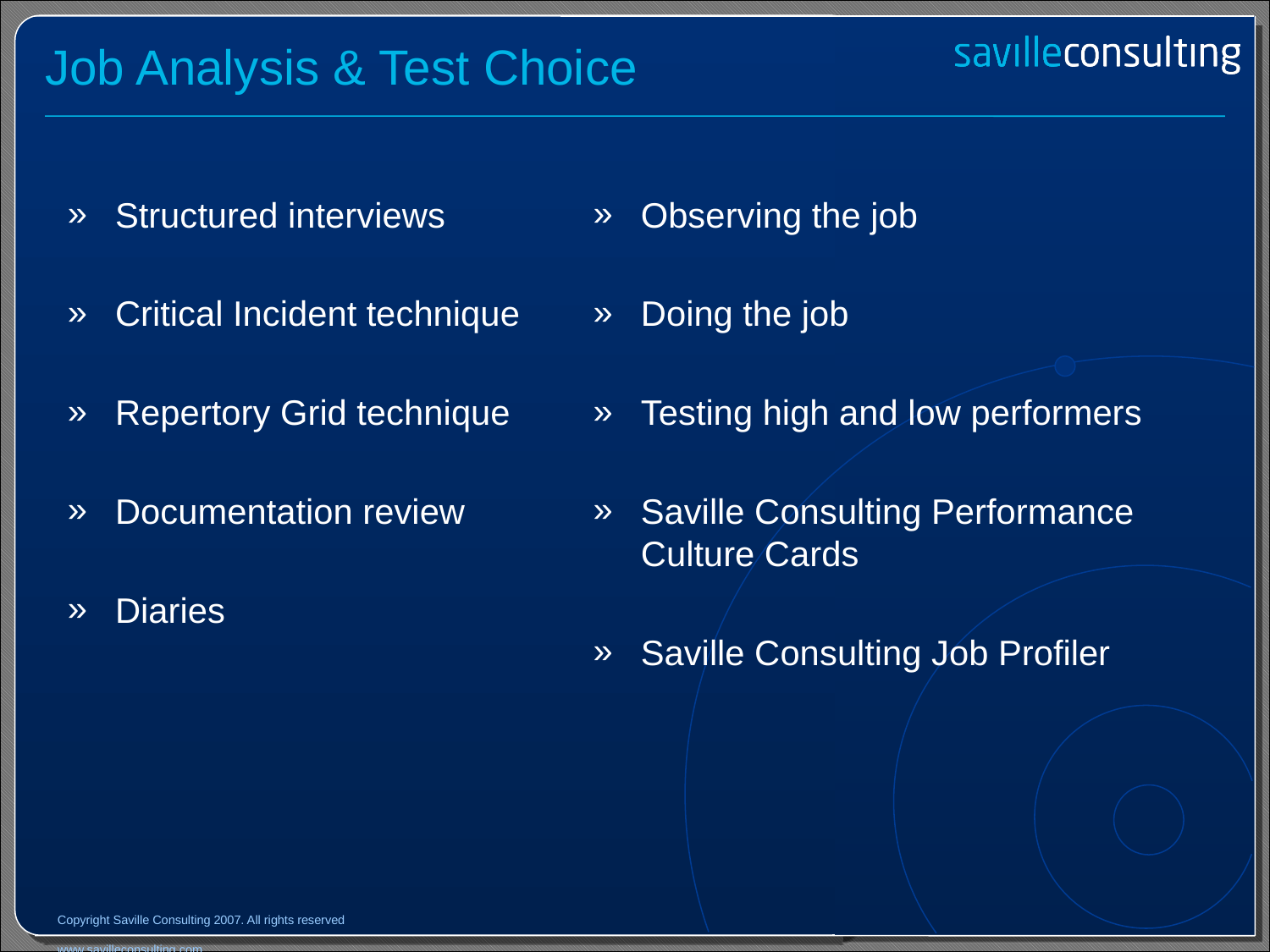

# Job Analysis & Test Choice
Structured interviews

Critical Incident technique

Repertory Grid technique

Documentation review

Diaries

Observing the job

Doing the job

Testing high and low performers

Saville Consulting Performance Culture Cards

Saville Consulting Job Profiler